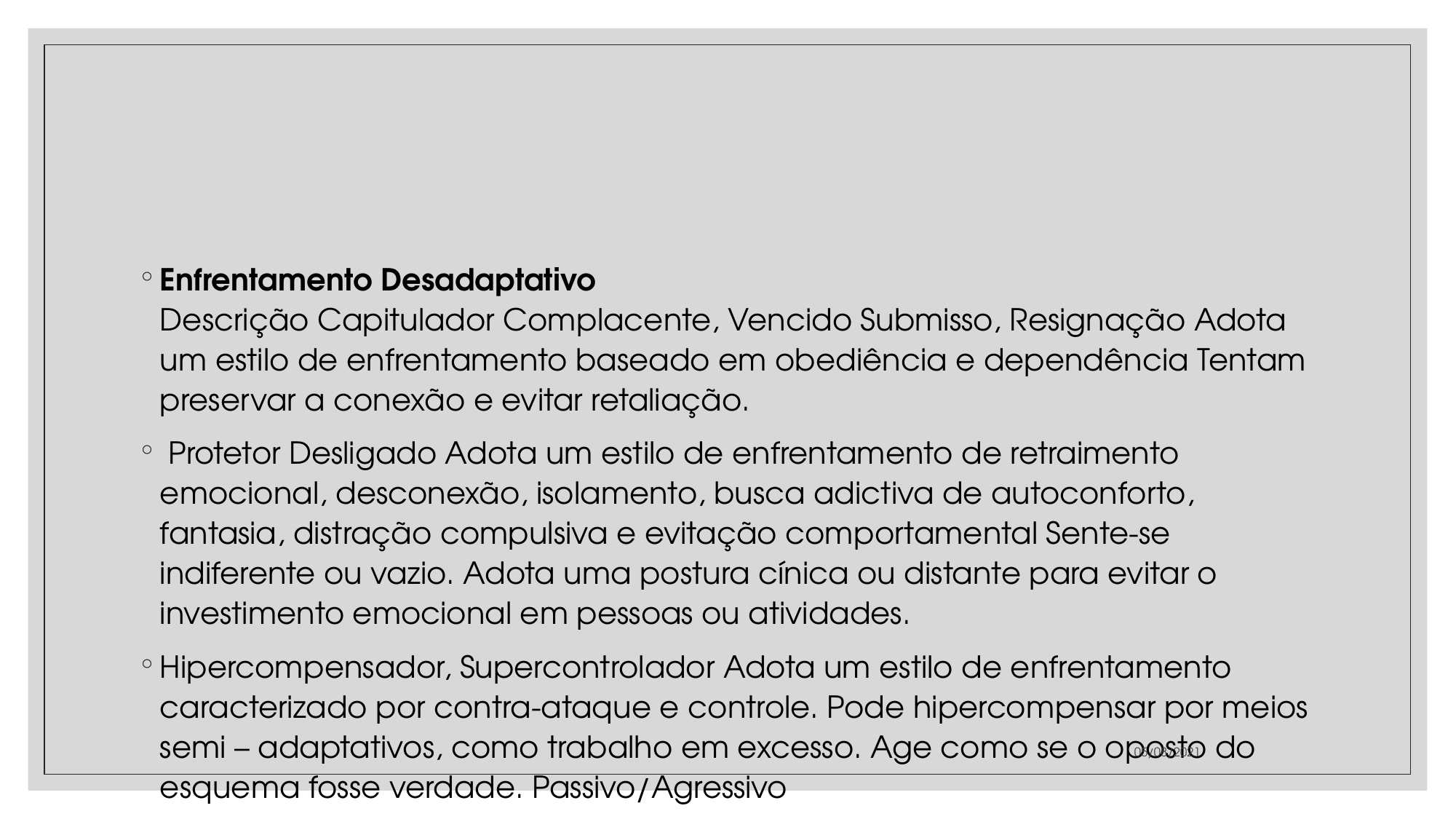

#
Enfrentamento Desadaptativo
Descrição Capitulador Complacente, Vencido Submisso, Resignação Adota um estilo de enfrentamento baseado em obediência e dependência Tentam preservar a conexão e evitar retaliação.
 Protetor Desligado Adota um estilo de enfrentamento de retraimento emocional, desconexão, isolamento, busca adictiva de autoconforto, fantasia, distração compulsiva e evitação comportamental Sente-se indiferente ou vazio. Adota uma postura cínica ou distante para evitar o investimento emocional em pessoas ou atividades.
Hipercompensador, Supercontrolador Adota um estilo de enfrentamento caracterizado por contra-ataque e controle. Pode hipercompensar por meios semi – adaptativos, como trabalho em excesso. Age como se o oposto do esquema fosse verdade. Passivo/Agressivo
05/08/2021